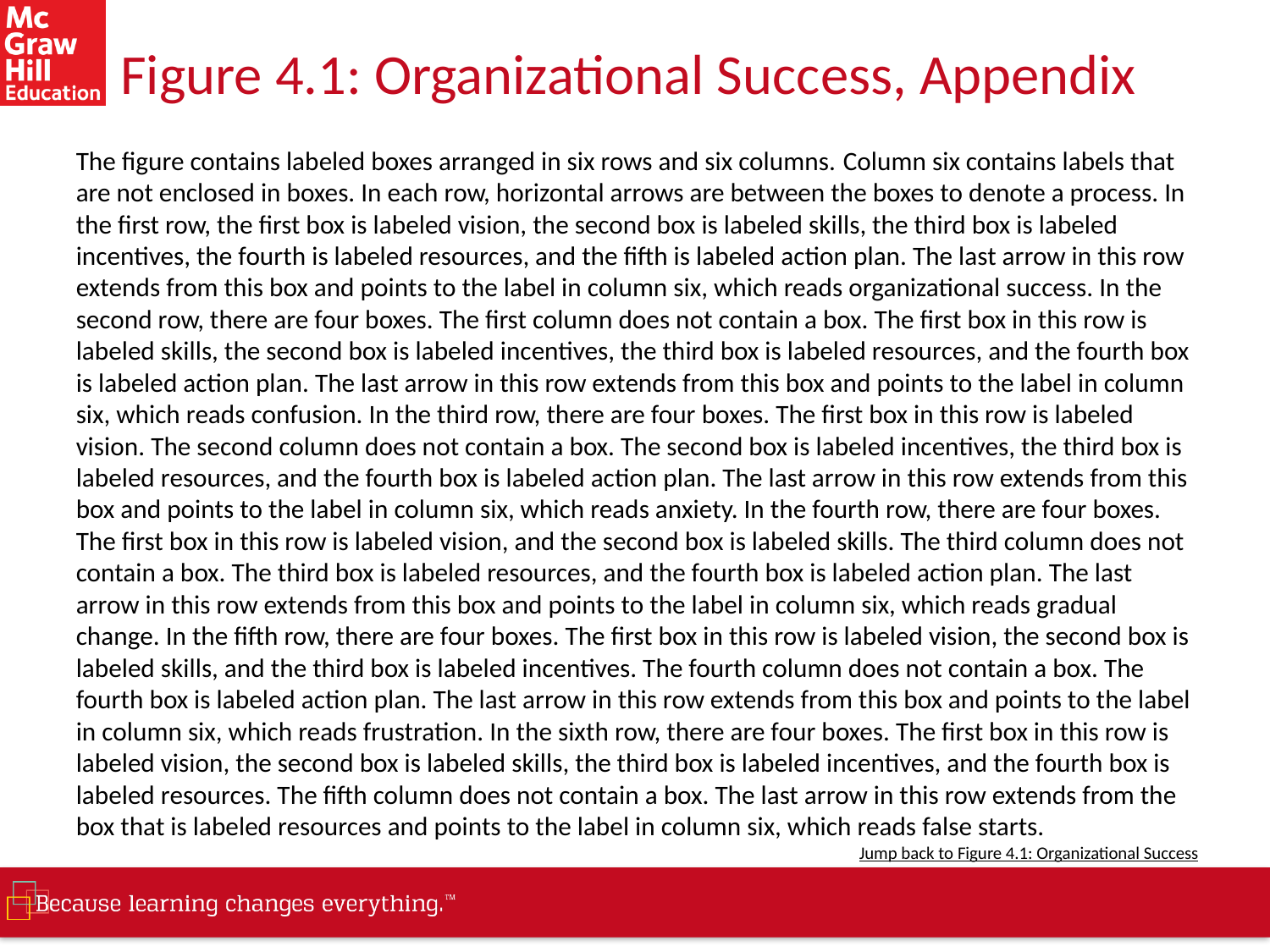

# Figure 4.1: Organizational Success, Appendix
The figure contains labeled boxes arranged in six rows and six columns. Column six contains labels that are not enclosed in boxes. In each row, horizontal arrows are between the boxes to denote a process. In the first row, the first box is labeled vision, the second box is labeled skills, the third box is labeled incentives, the fourth is labeled resources, and the fifth is labeled action plan. The last arrow in this row extends from this box and points to the label in column six, which reads organizational success. In the second row, there are four boxes. The first column does not contain a box. The first box in this row is labeled skills, the second box is labeled incentives, the third box is labeled resources, and the fourth box is labeled action plan. The last arrow in this row extends from this box and points to the label in column six, which reads confusion. In the third row, there are four boxes. The first box in this row is labeled vision. The second column does not contain a box. The second box is labeled incentives, the third box is labeled resources, and the fourth box is labeled action plan. The last arrow in this row extends from this box and points to the label in column six, which reads anxiety. In the fourth row, there are four boxes. The first box in this row is labeled vision, and the second box is labeled skills. The third column does not contain a box. The third box is labeled resources, and the fourth box is labeled action plan. The last arrow in this row extends from this box and points to the label in column six, which reads gradual change. In the fifth row, there are four boxes. The first box in this row is labeled vision, the second box is labeled skills, and the third box is labeled incentives. The fourth column does not contain a box. The fourth box is labeled action plan. The last arrow in this row extends from this box and points to the label in column six, which reads frustration. In the sixth row, there are four boxes. The first box in this row is labeled vision, the second box is labeled skills, the third box is labeled incentives, and the fourth box is labeled resources. The fifth column does not contain a box. The last arrow in this row extends from the box that is labeled resources and points to the label in column six, which reads false starts.
Jump back to Figure 4.1: Organizational Success